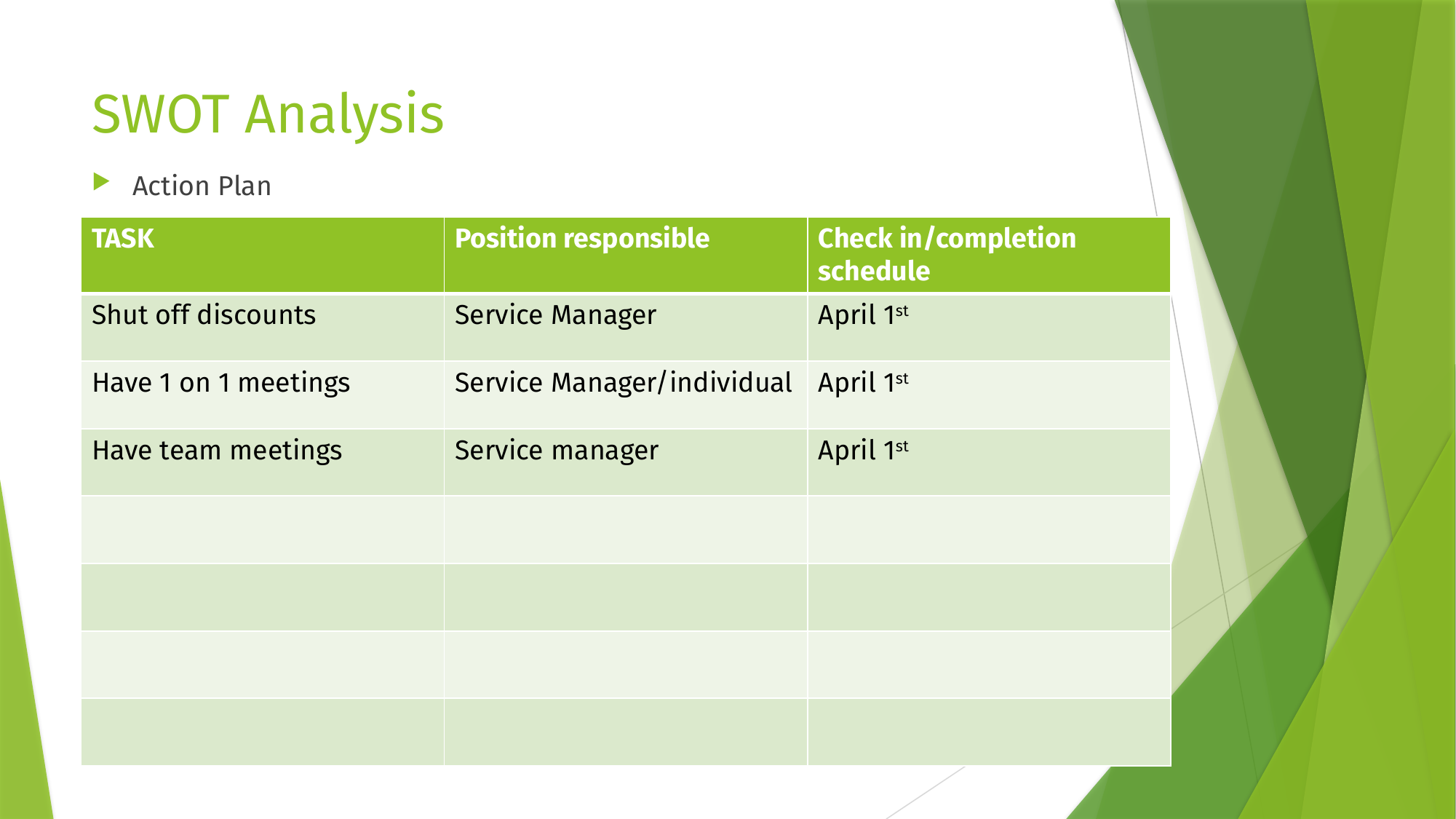

# SWOT Analysis
Action Plan

| TASK | Position responsible | Check in/completion schedule |
| --- | --- | --- |
| Shut off discounts | Service Manager | April 1st |
| Have 1 on 1 meetings | Service Manager/individual | April 1st |
| Have team meetings | Service manager | April 1st |
|  |  |  |
|  |  |  |
|  |  |  |
|  |  |  |